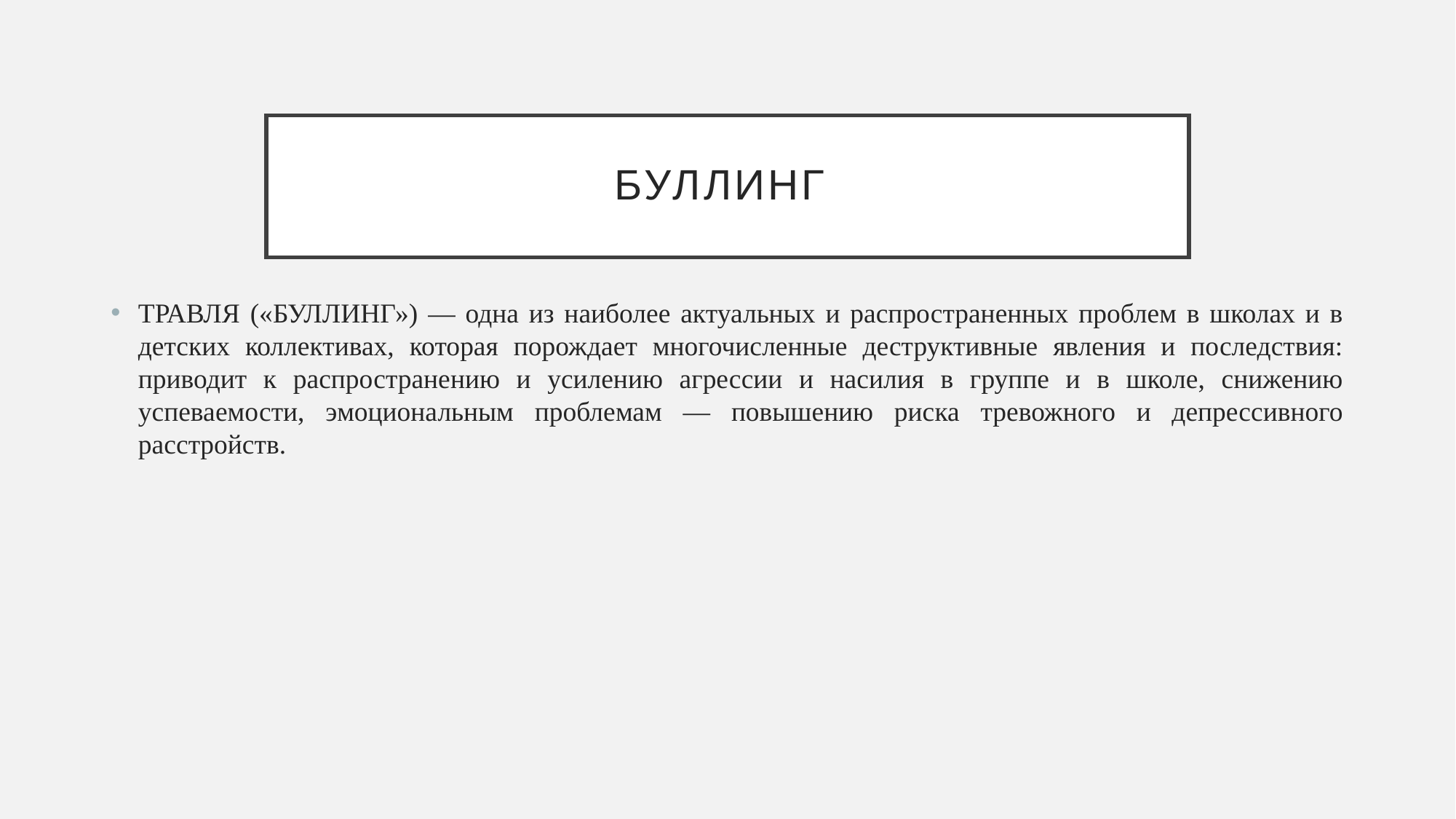

# Буллинг
ТРАВЛЯ («БУЛЛИНГ») — одна из наиболее актуальных и распространенных проблем в школах и в детских коллективах, которая порождает многочисленные деструктивные явления и последствия: приводит к распространению и усилению агрессии и насилия в группе и в школе, снижению успеваемости, эмоциональным проблемам — повышению риска тревожного и депрессивного расстройств.